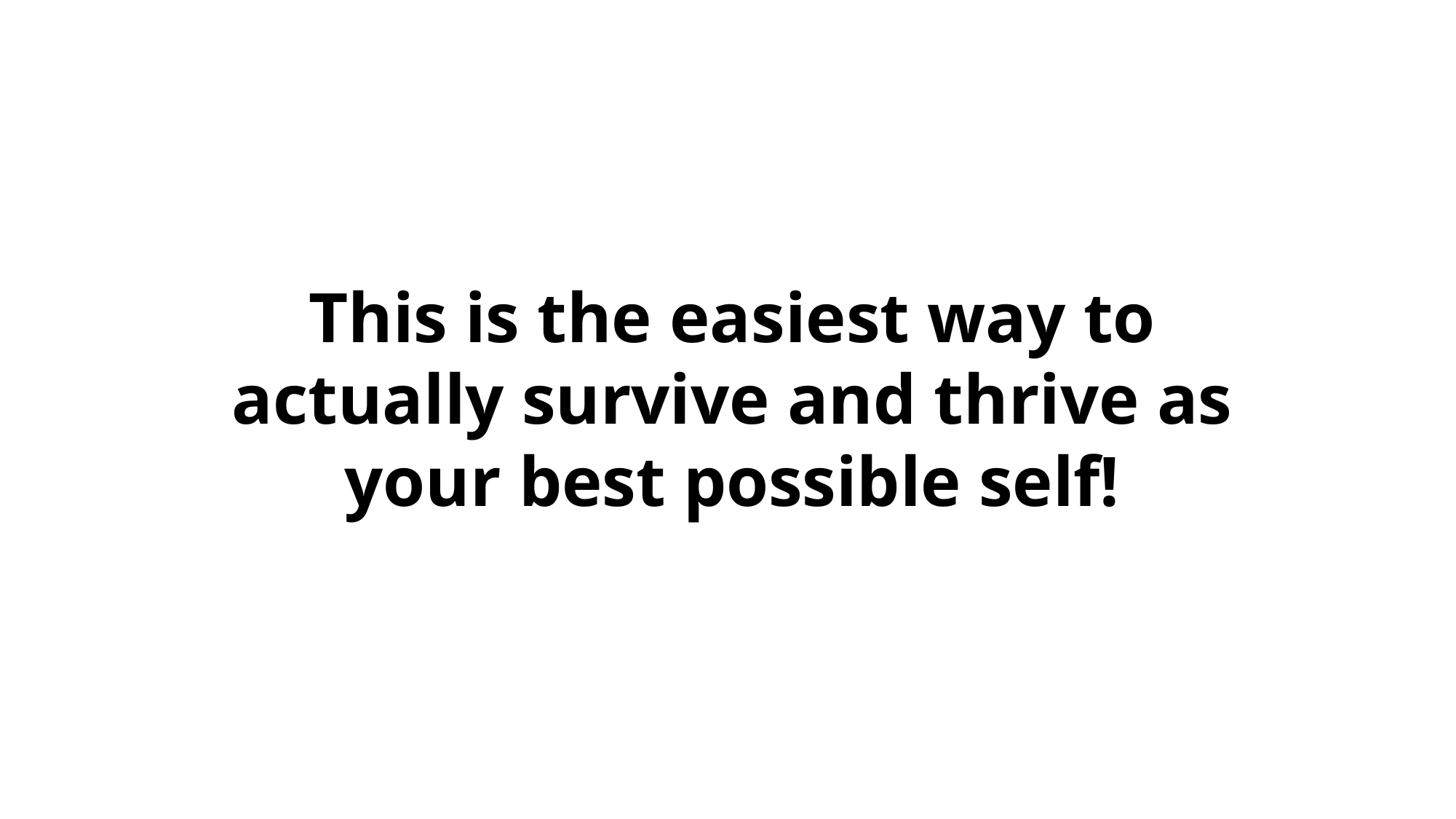

This is the easiest way to actually survive and thrive as your best possible self!